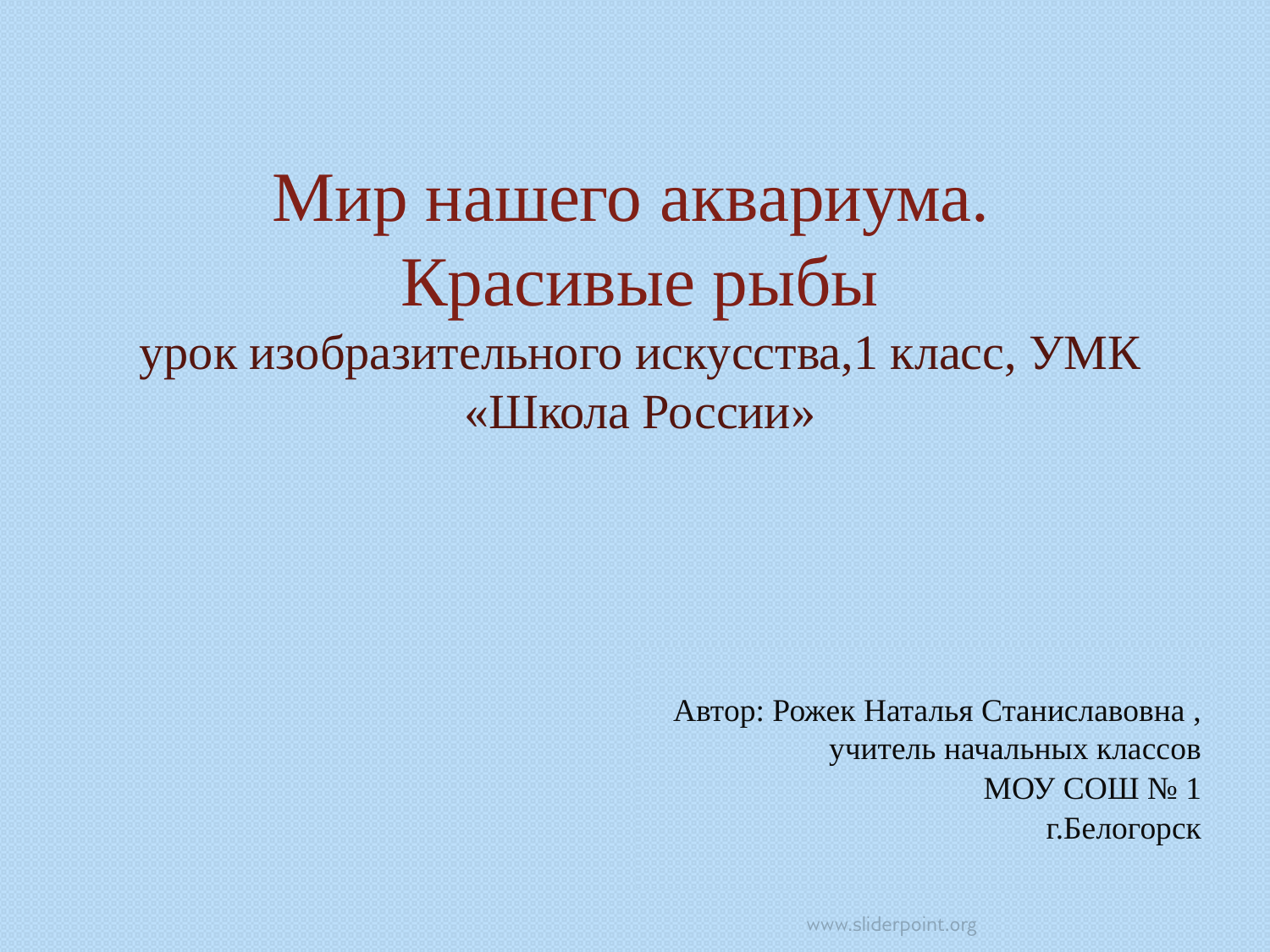

Мир нашего аквариума.
Красивые рыбы
урок изобразительного искусства,1 класс, УМК «Школа России»
Автор: Рожек Наталья Станиславовна , учитель начальных классов
МОУ СОШ № 1
г.Белогорск
www.sliderpoint.org